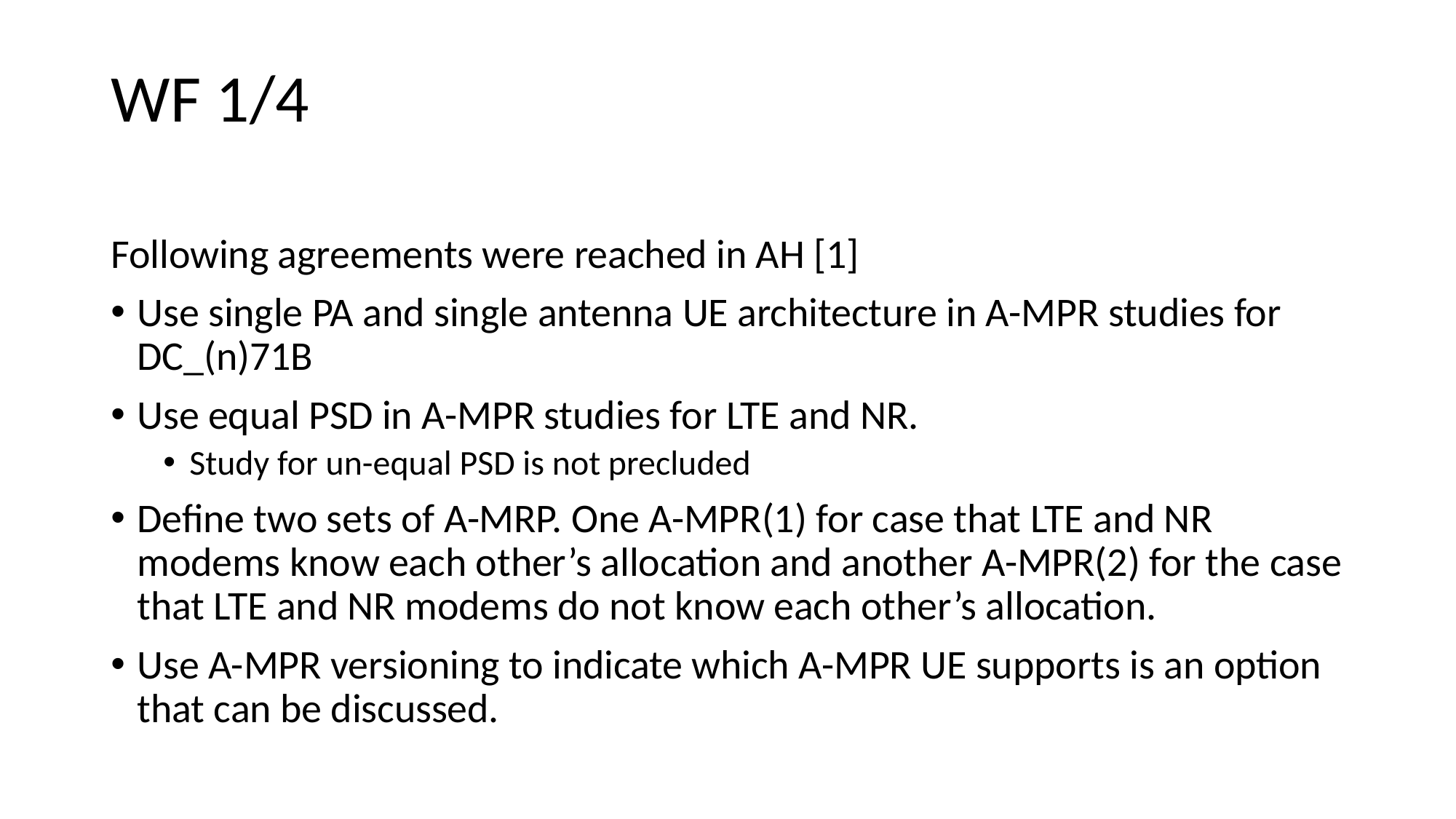

# WF 1/4
Following agreements were reached in AH [1]
Use single PA and single antenna UE architecture in A-MPR studies for DC_(n)71B
Use equal PSD in A-MPR studies for LTE and NR.
Study for un-equal PSD is not precluded
Define two sets of A-MRP. One A-MPR(1) for case that LTE and NR modems know each other’s allocation and another A-MPR(2) for the case that LTE and NR modems do not know each other’s allocation.
Use A-MPR versioning to indicate which A-MPR UE supports is an option that can be discussed.